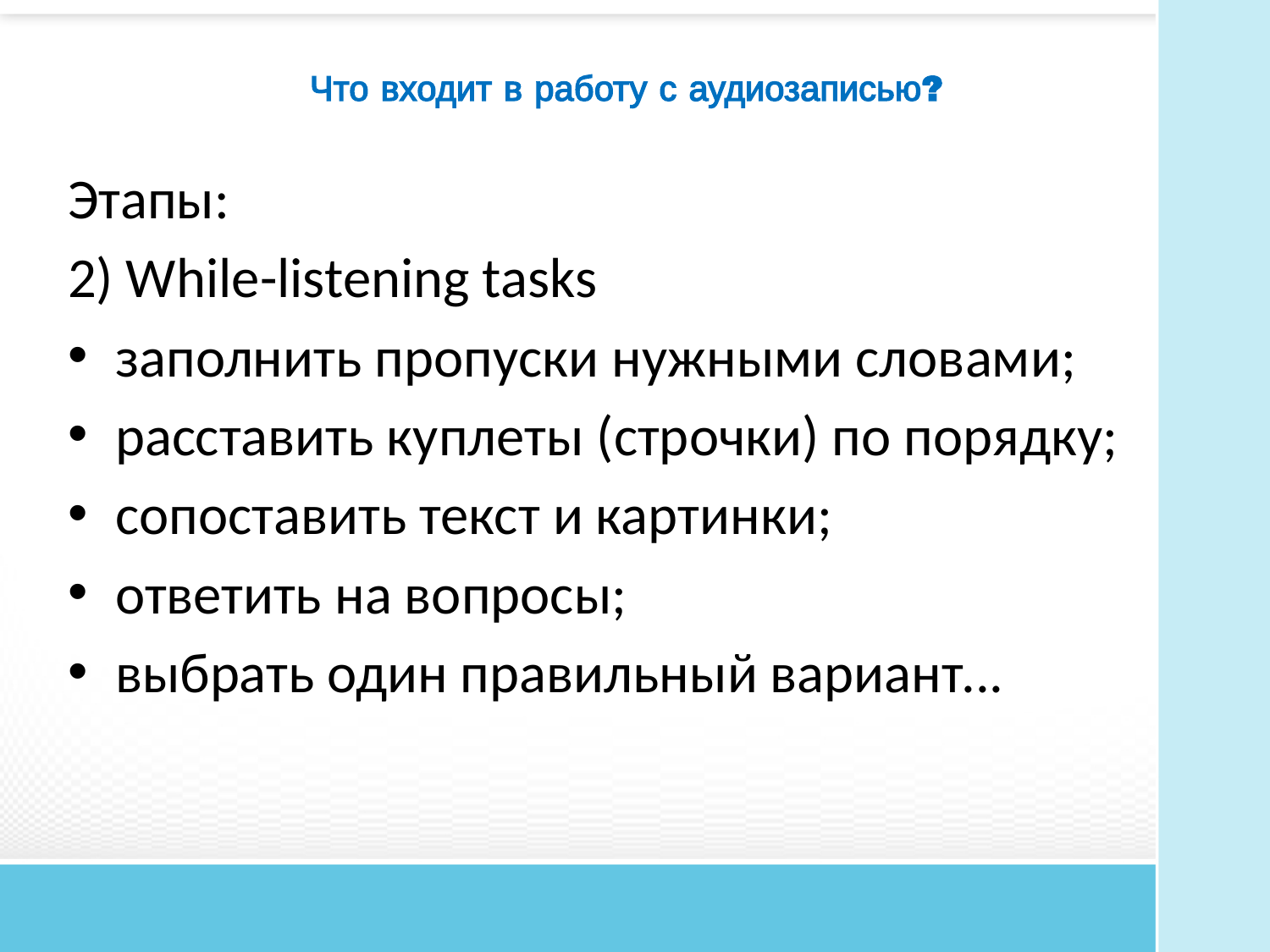

# Что входит в работу с аудиозаписью?
Этапы:
2) While-listening tasks
заполнить пропуски нужными словами;
расставить куплеты (строчки) по порядку;
сопоставить текст и картинки;
ответить на вопросы;
выбрать один правильный вариант...